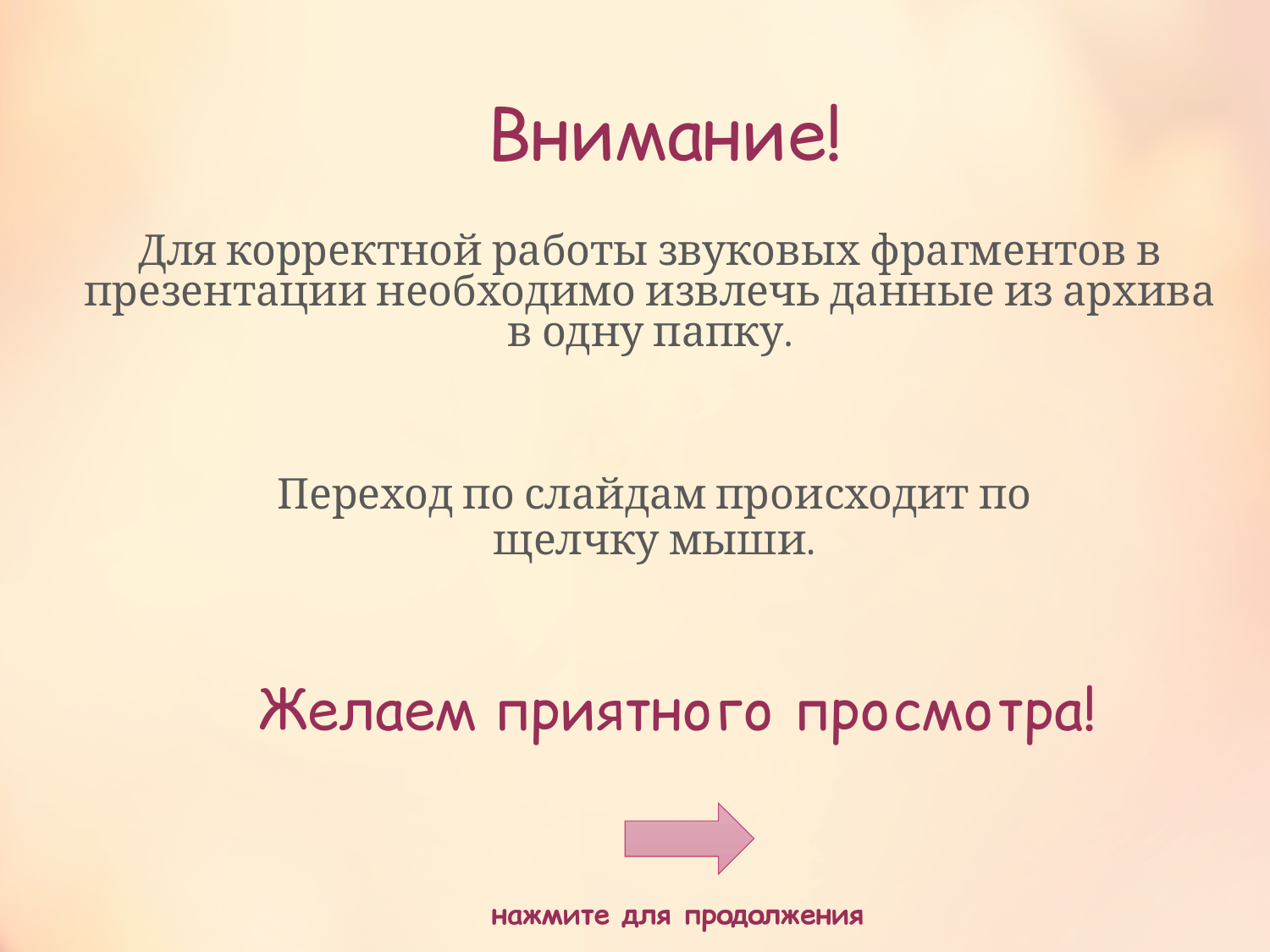

Внимание!
# Для корректной работы звуковых фрагментов в презентации необходимо извлечь данные из архива в одну папку.
Переход по слайдам происходит по щелчку мыши.
Желаем приятного просмотра!

нажмите для продолжения